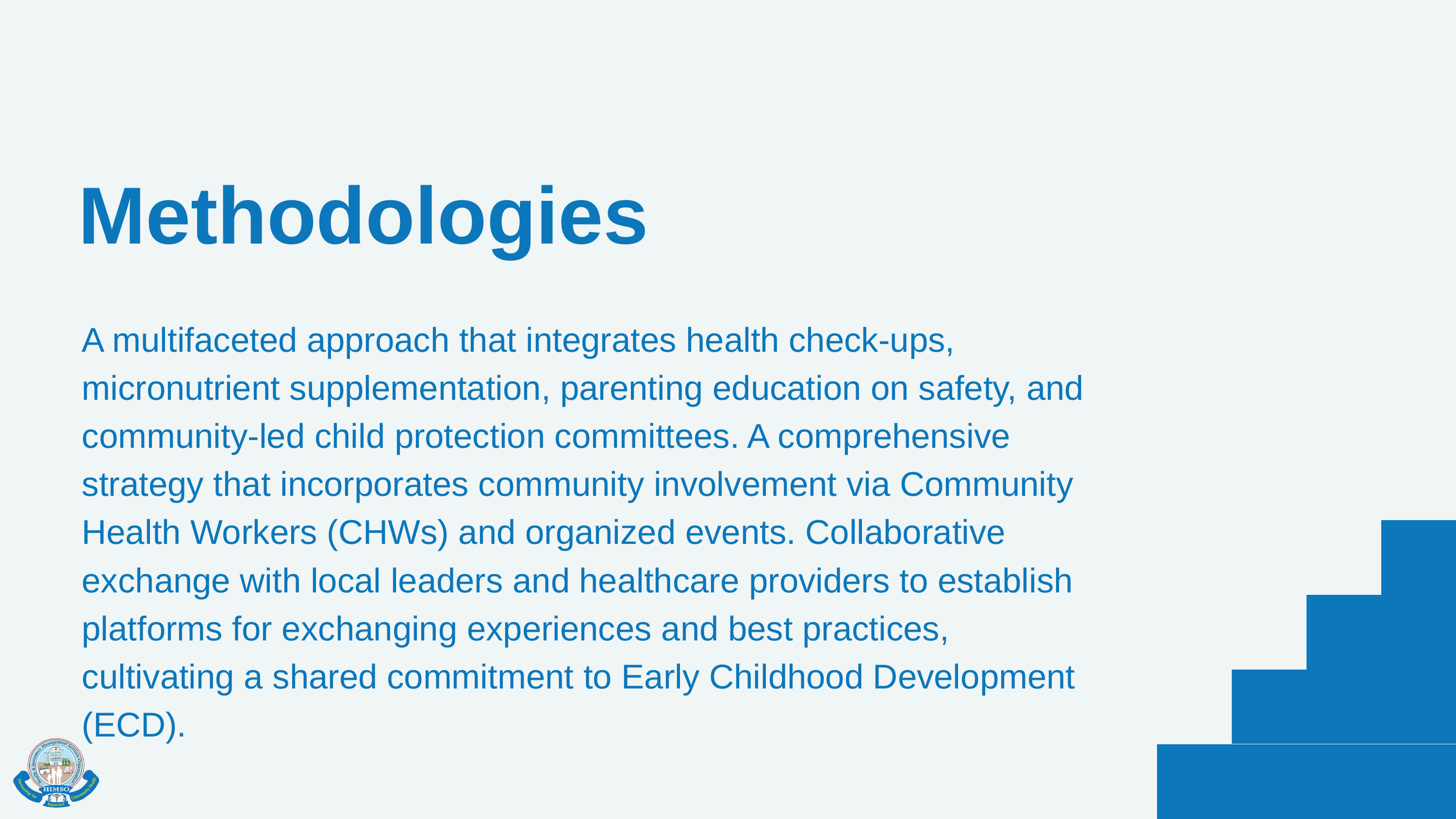

Methodologies
A multifaceted approach that integrates health check-ups, micronutrient supplementation, parenting education on safety, and community-led child protection committees. A comprehensive strategy that incorporates community involvement via Community Health Workers (CHWs) and organized events. Collaborative exchange with local leaders and healthcare providers to establish platforms for exchanging experiences and best practices, cultivating a shared commitment to Early Childhood Development (ECD).